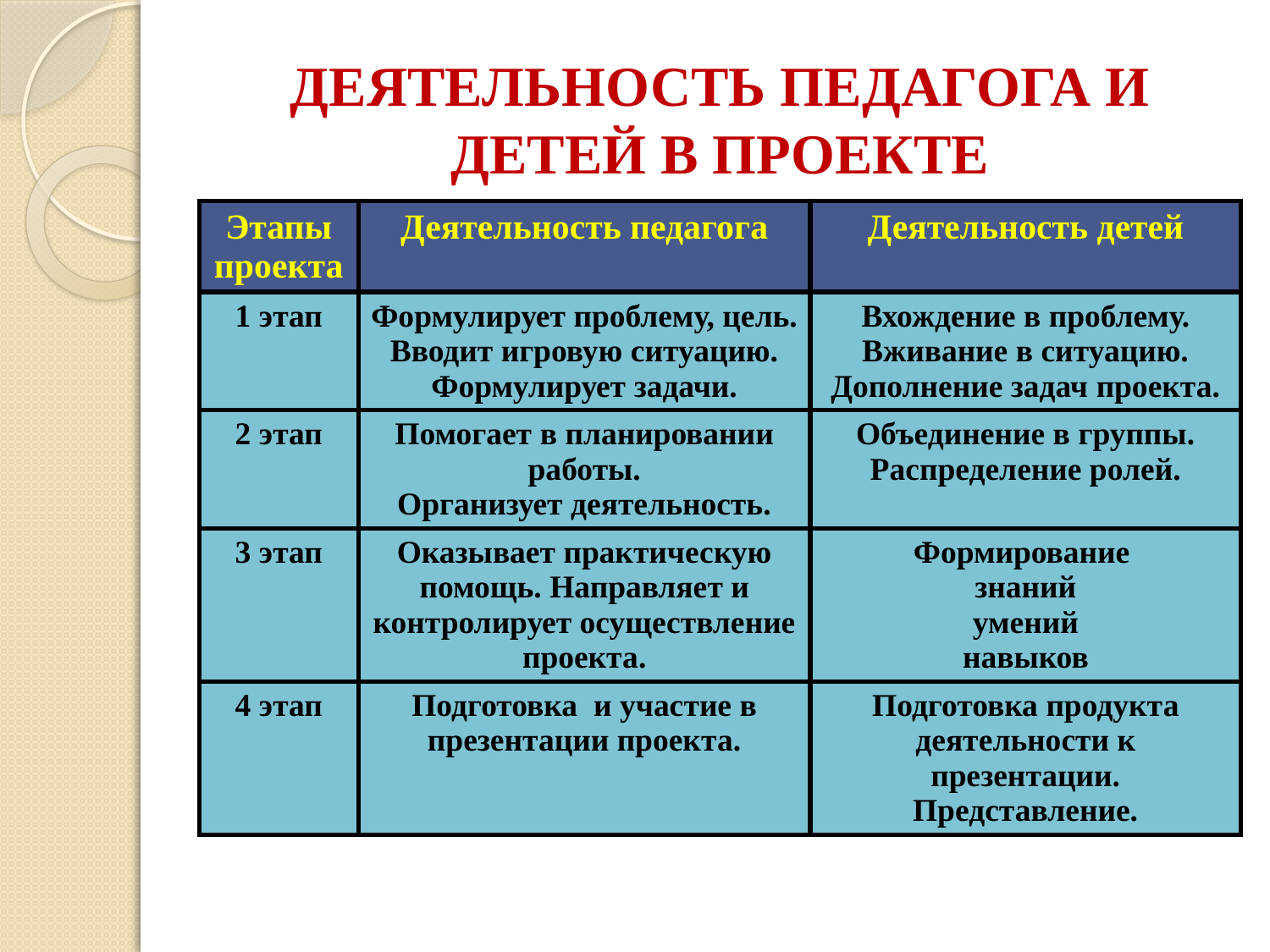

# ДЕЯТЕЛЬНОСТЬ ПЕДАГОГА И ДЕТЕЙ В ПРОЕКТЕ
| Этапы проекта | Деятельность педагога | Деятельность детей |
| --- | --- | --- |
| 1 этап | Формулирует проблему, цель. Вводит игровую ситуацию. Формулирует задачи. | Вхождение в проблему. Вживание в ситуацию. Дополнение задач проекта. |
| 2 этап | Помогает в планировании работы. Организует деятельность. | Объединение в группы. Распределение ролей. |
| 3 этап | Оказывает практическую помощь. Направляет и контролирует осуществление проекта. | Формирование знаний умений навыков |
| 4 этап | Подготовка и участие в презентации проекта. | Подготовка продукта деятельности к презентации. Представление. |